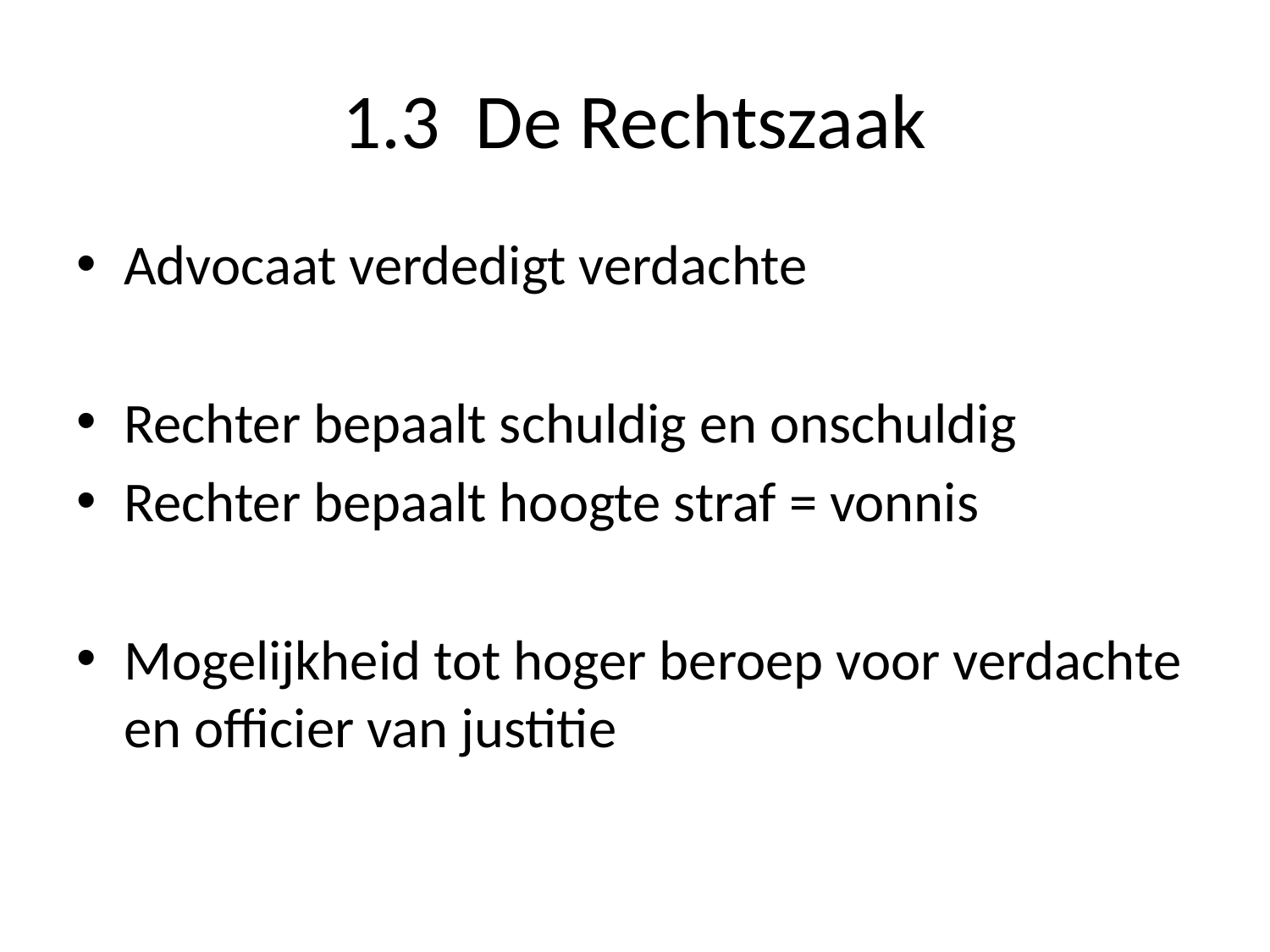

# 1.3  De Rechtszaak
Advocaat verdedigt verdachte

Rechter bepaalt schuldig en onschuldig
Rechter bepaalt hoogte straf = vonnis

Mogelijkheid tot hoger beroep voor verdachte en officier van justitie